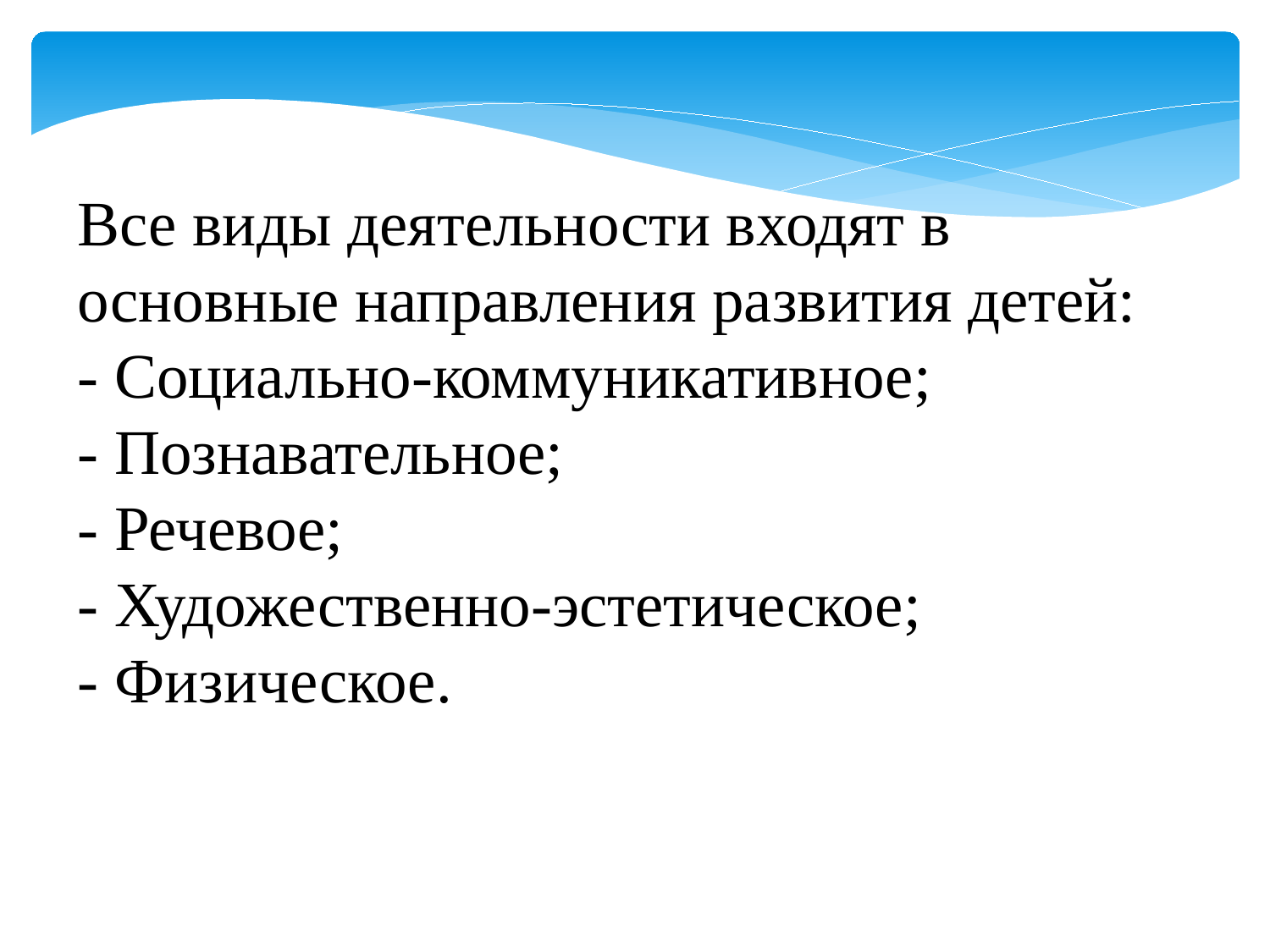

Все виды деятельности входят в основные направления развития детей:
- Социально-коммуникативное;
- Познавательное;
- Речевое;
- Художественно-эстетическое;
- Физическое.